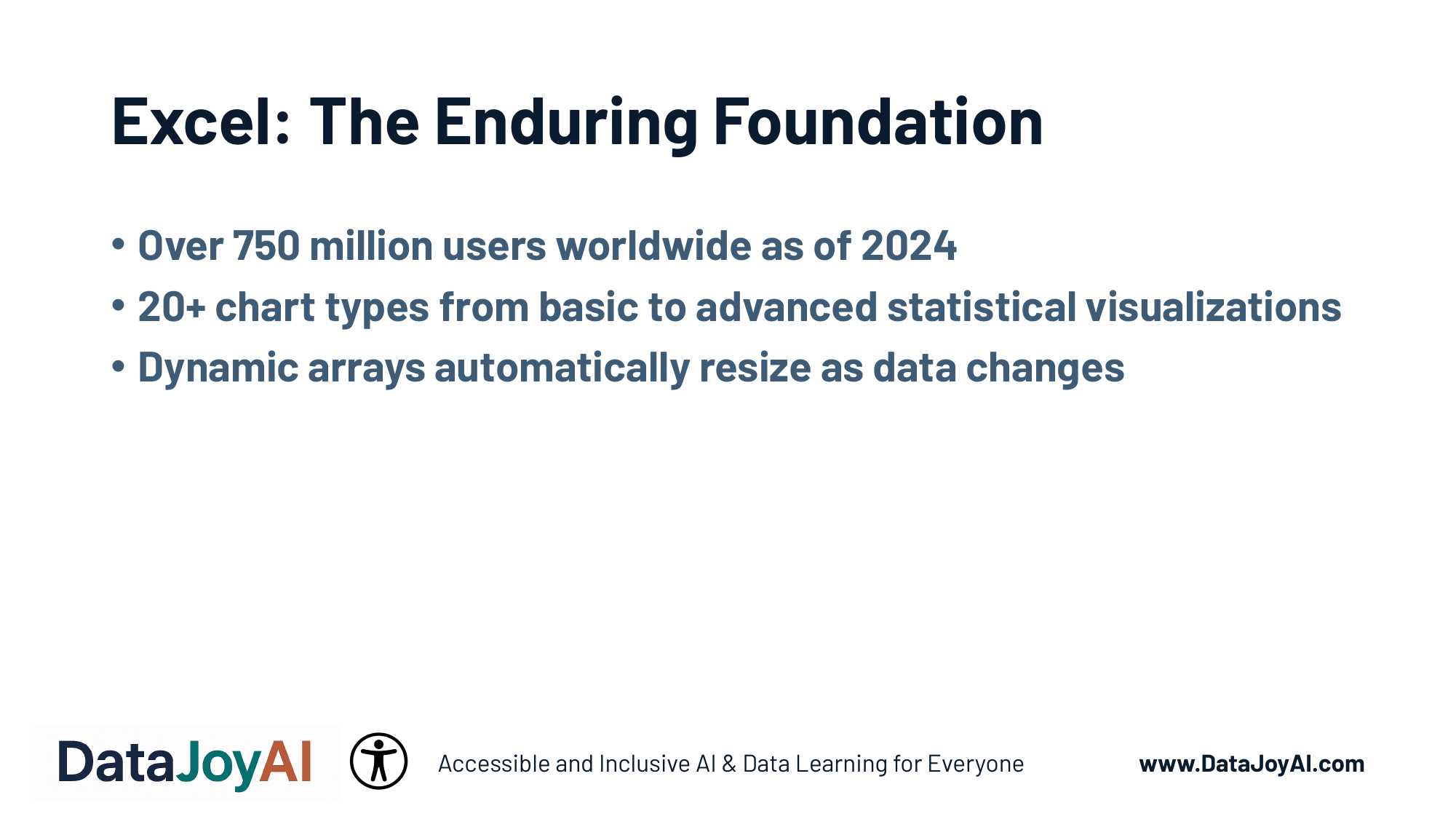

# Excel: The Enduring Foundation
Over 750 million users worldwide as of 2024
20+ chart types from basic to advanced statistical visualizations
Dynamic arrays automatically resize as data changes